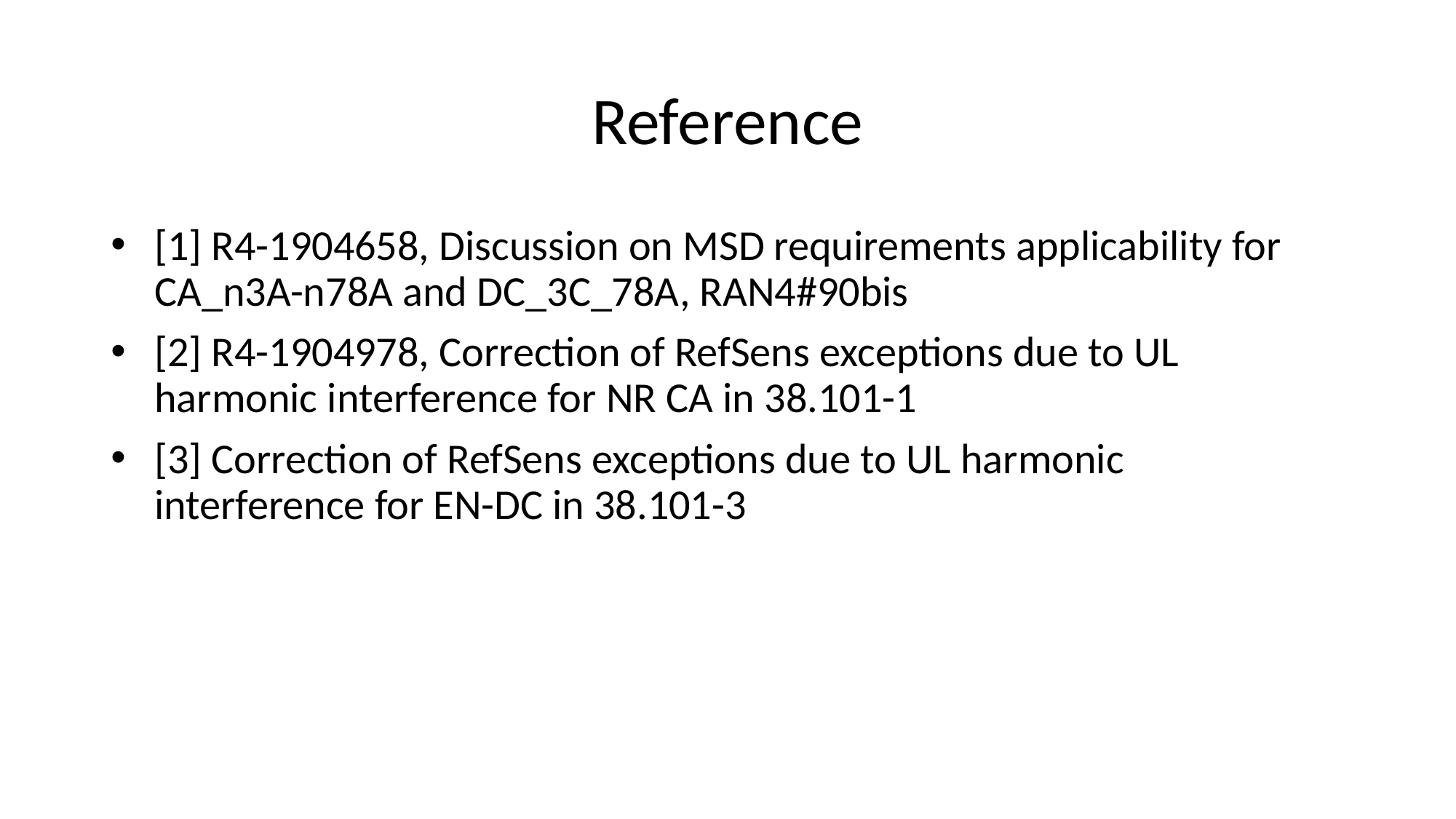

# Reference
[1] R4-1904658, Discussion on MSD requirements applicability for CA_n3A-n78A and DC_3C_78A, RAN4#90bis
[2] R4-1904978, Correction of RefSens exceptions due to UL harmonic interference for NR CA in 38.101-1
[3] Correction of RefSens exceptions due to UL harmonic interference for EN-DC in 38.101-3